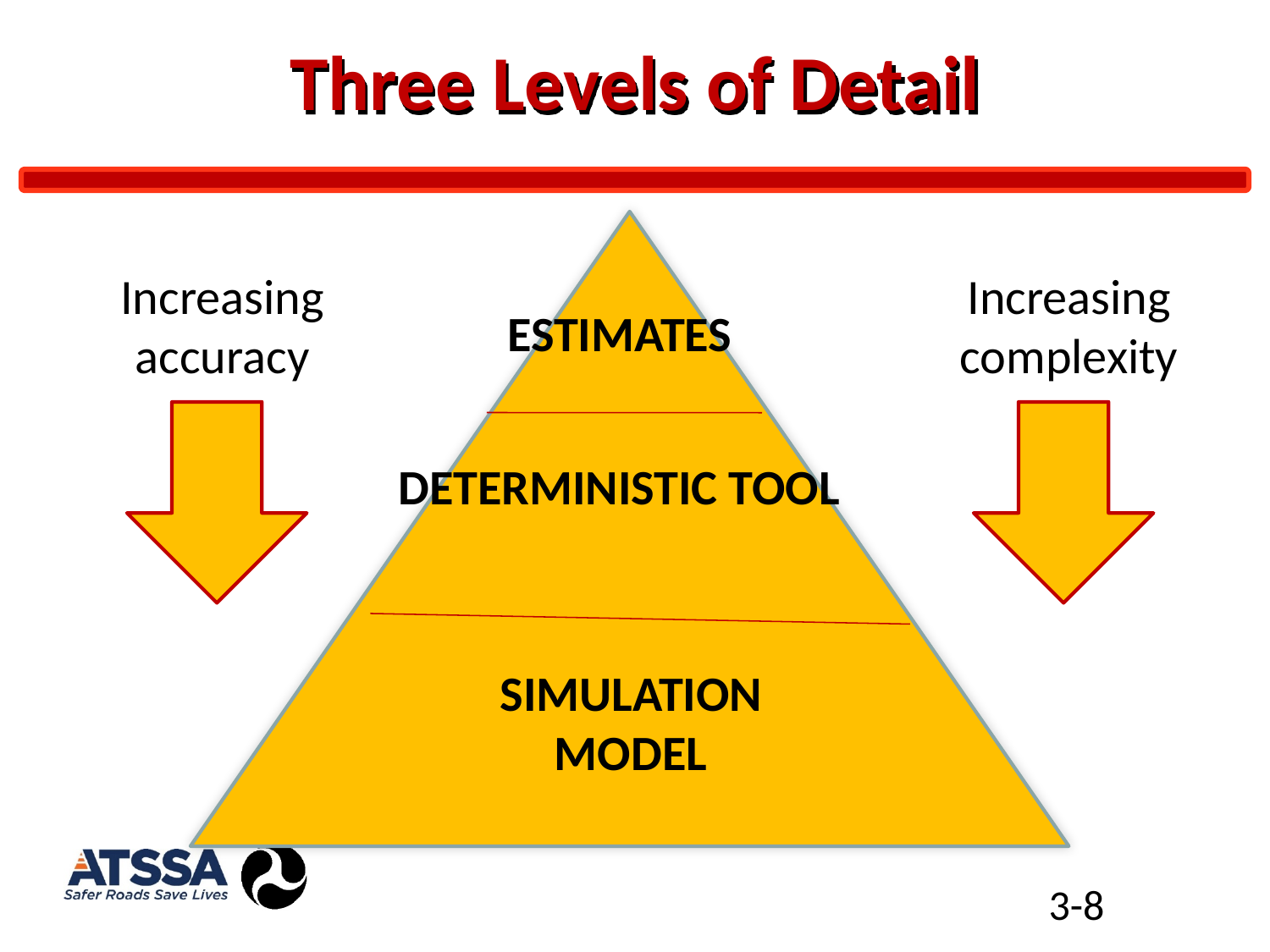

# Three Levels of Detail

Increasing accuracy
Increasing complexity
ESTIMATES

DETERMINISTIC TOOL
SIMULATION
MODEL